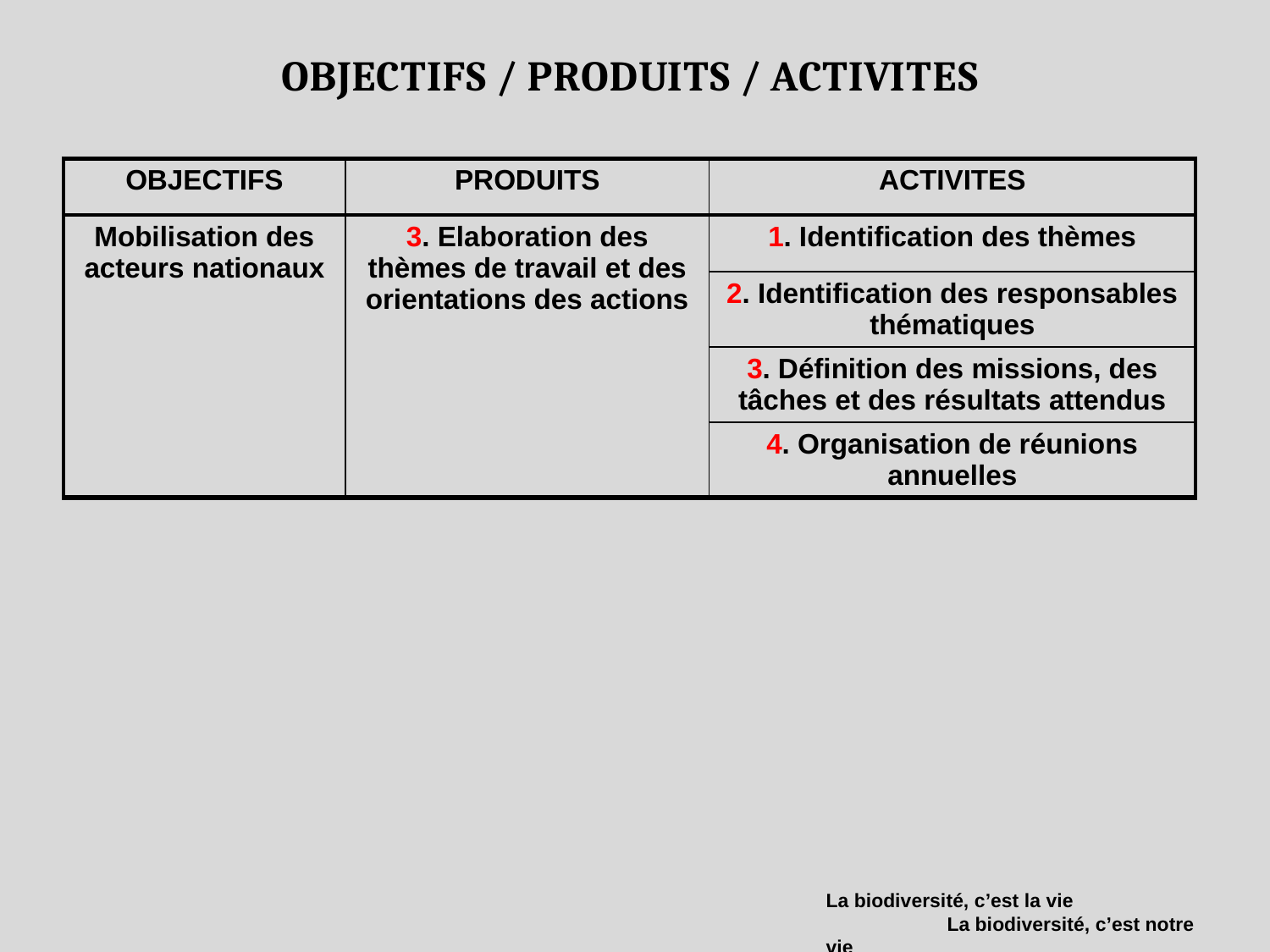

Objectifs / PRODUITS / ACTIVITES
| OBJECTIFS | PRODUITS | ACTIVITES |
| --- | --- | --- |
| Mobilisation des acteurs nationaux | 3. Elaboration des thèmes de travail et des orientations des actions | 1. Identification des thèmes |
|  |  | 2. Identification des responsables thématiques |
|  |  | 3. Définition des missions, des tâches et des résultats attendus |
|  |  | 4. Organisation de réunions annuelles |
La biodiversité, c’est la vie
                      La biodiversité, c’est notre vie